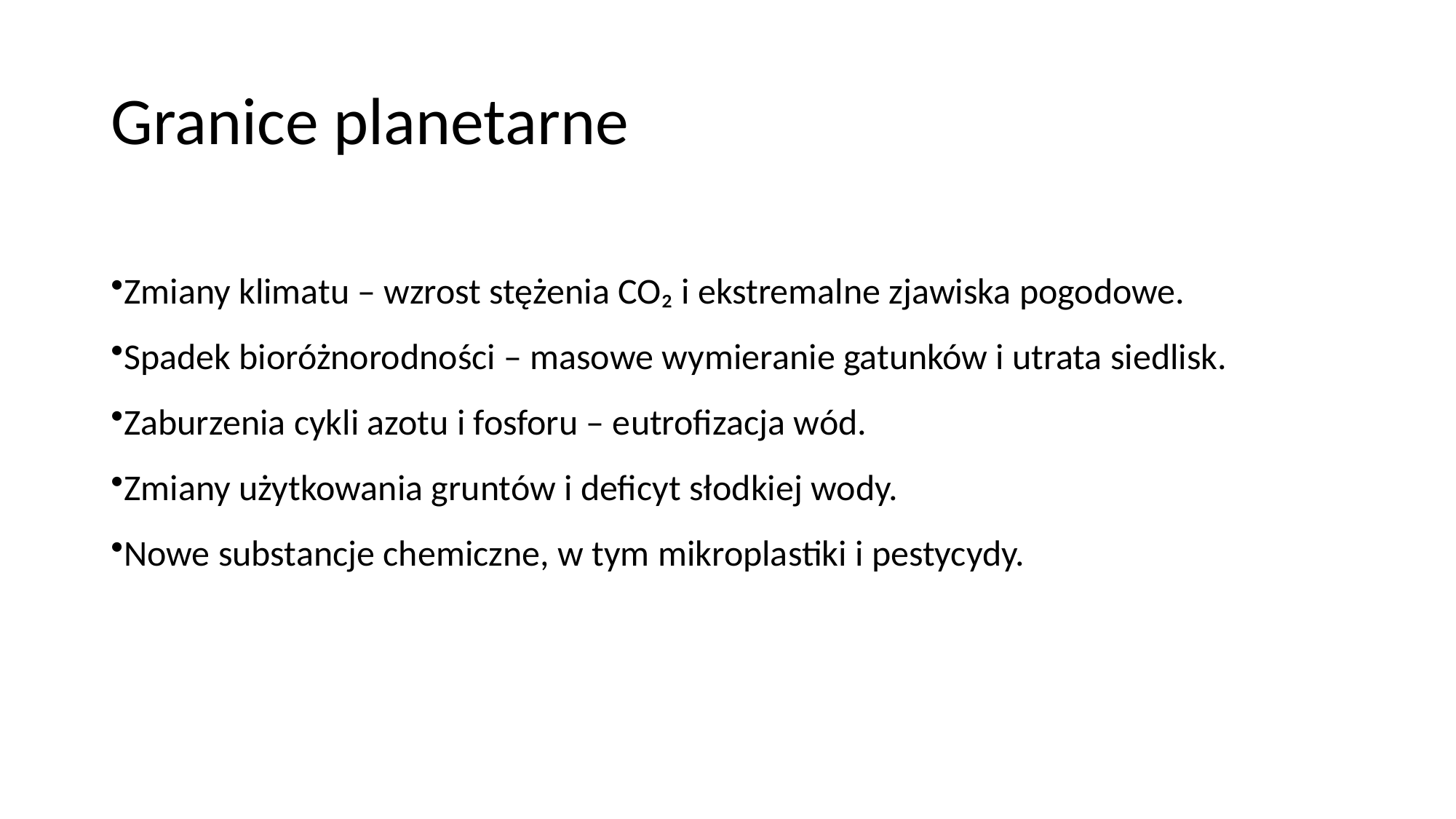

# Granice planetarne
Zmiany klimatu – wzrost stężenia CO₂ i ekstremalne zjawiska pogodowe.
Spadek bioróżnorodności – masowe wymieranie gatunków i utrata siedlisk.
Zaburzenia cykli azotu i fosforu – eutrofizacja wód.
Zmiany użytkowania gruntów i deficyt słodkiej wody.
Nowe substancje chemiczne, w tym mikroplastiki i pestycydy.